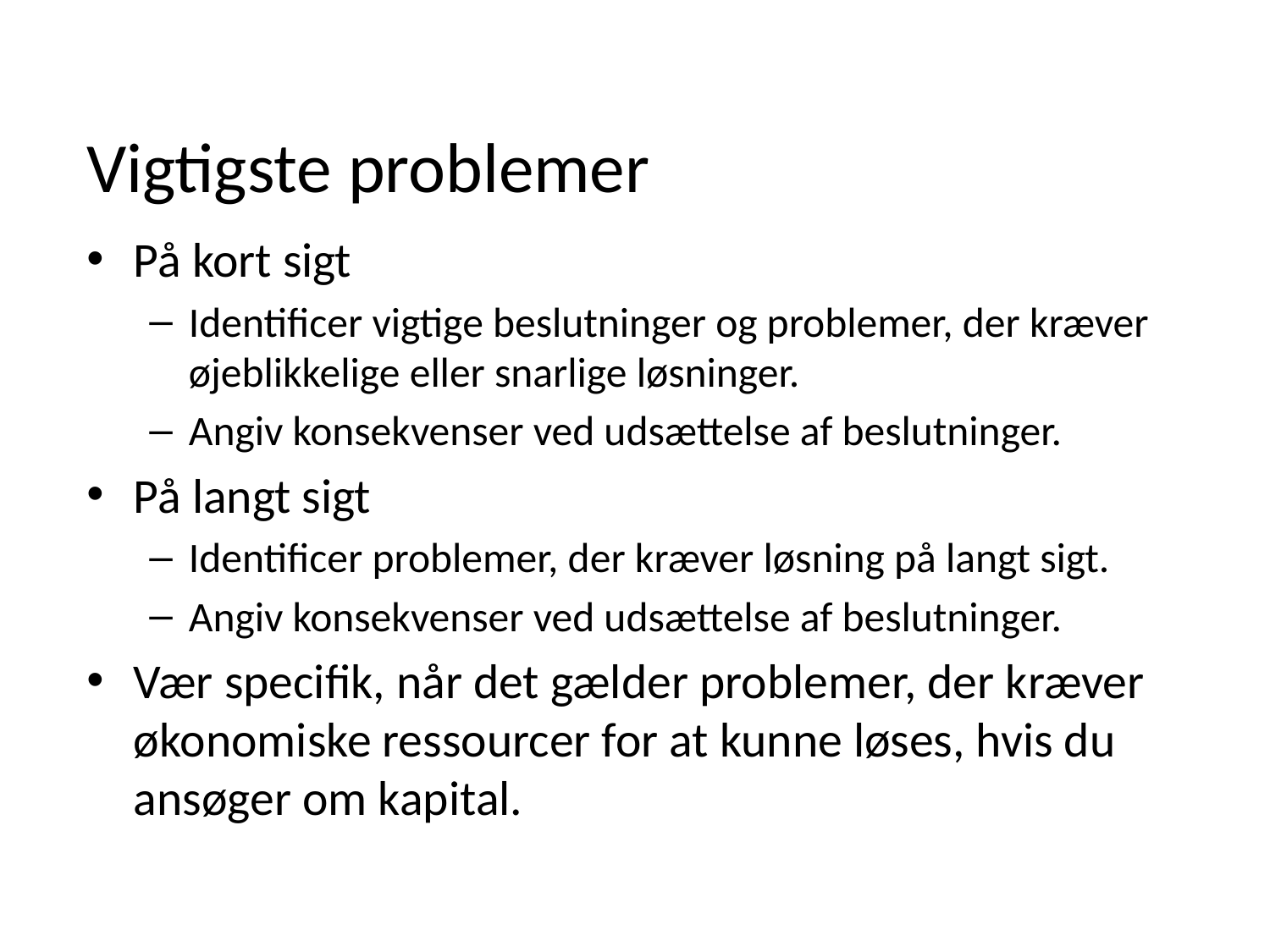

# Vigtigste problemer
På kort sigt
Identificer vigtige beslutninger og problemer, der kræver øjeblikkelige eller snarlige løsninger.
Angiv konsekvenser ved udsættelse af beslutninger.
På langt sigt
Identificer problemer, der kræver løsning på langt sigt.
Angiv konsekvenser ved udsættelse af beslutninger.
Vær specifik, når det gælder problemer, der kræver økonomiske ressourcer for at kunne løses, hvis du ansøger om kapital.